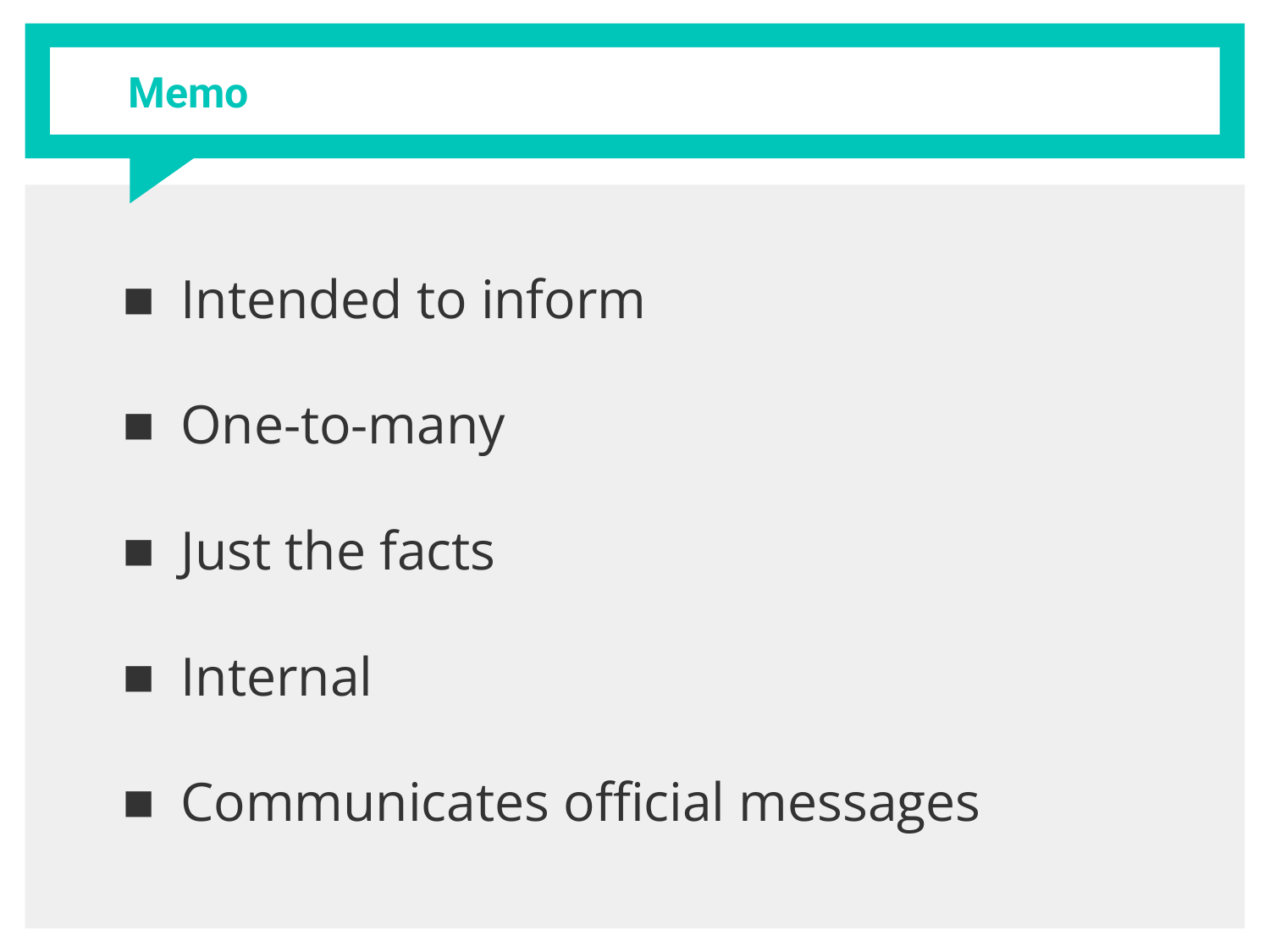

# Memo
Intended to inform
One-to-many
Just the facts
Internal
Communicates official messages